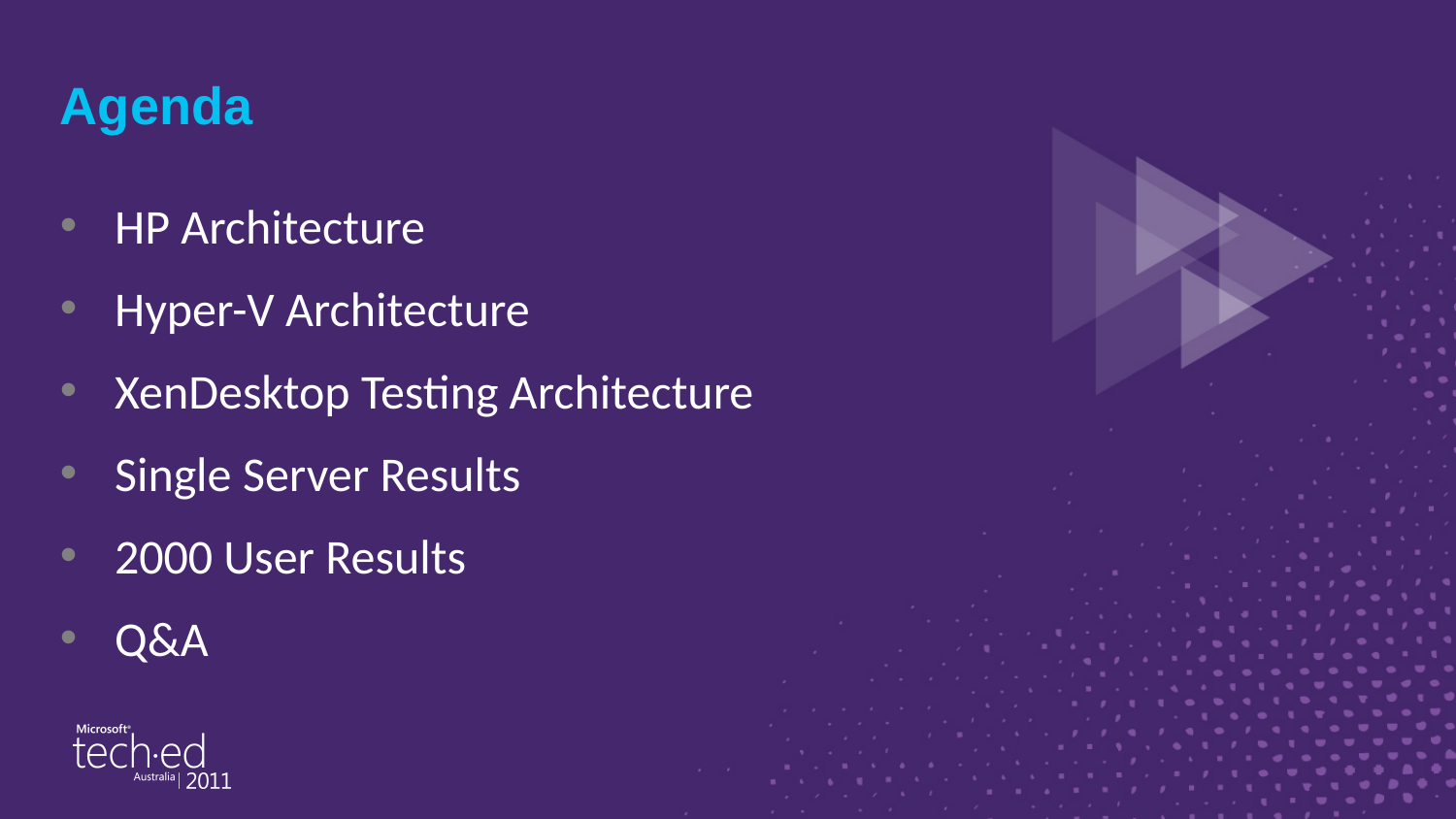

# Agenda
HP Architecture
Hyper-V Architecture
XenDesktop Testing Architecture
Single Server Results
2000 User Results
Q&A